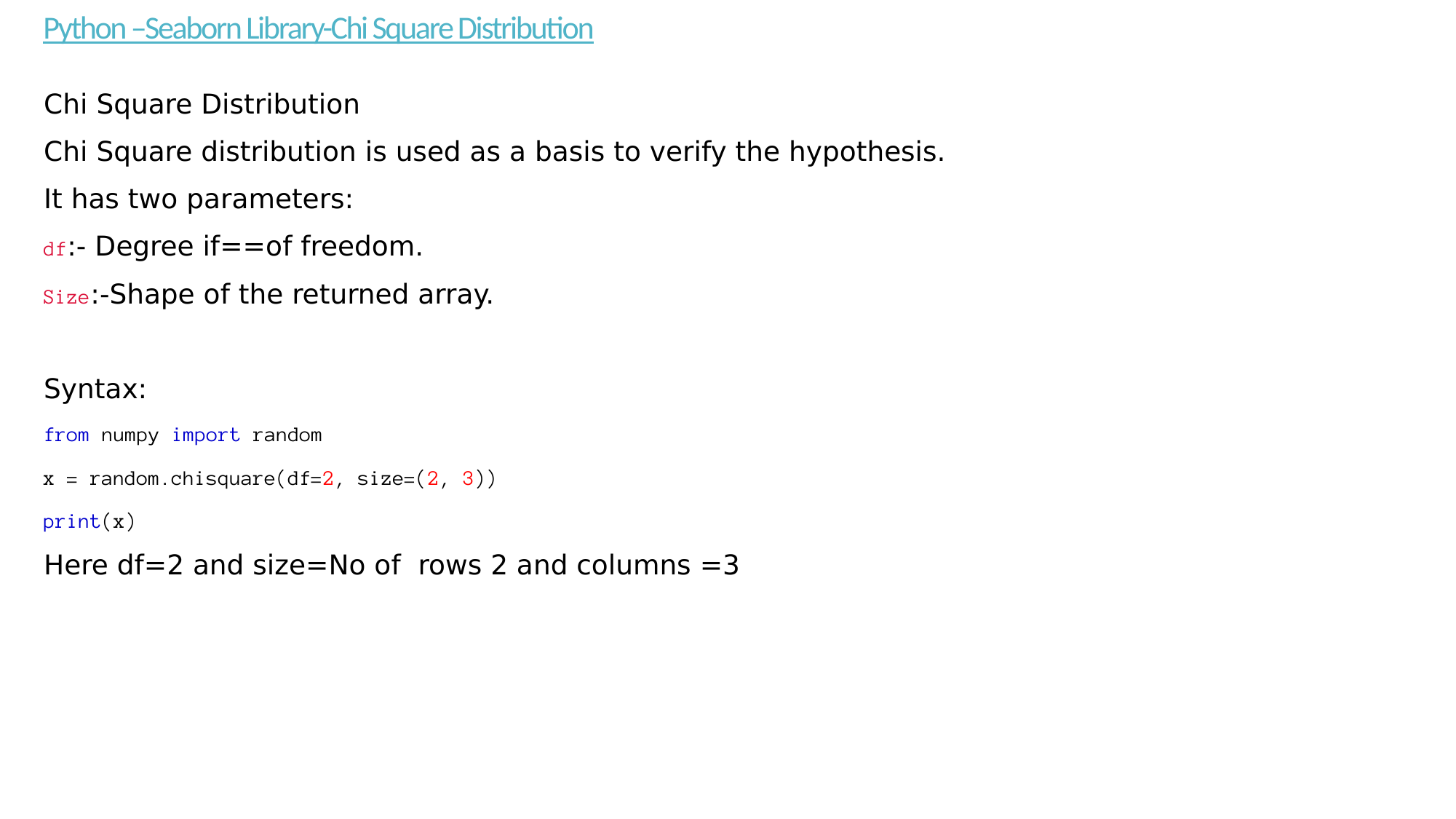

# Python –Seaborn Library-Chi Square Distribution
Chi Square Distribution
Chi Square distribution is used as a basis to verify the hypothesis.
It has two parameters:
df:- Degree if==of freedom.
Size:-Shape of the returned array.

Syntax:
from numpy import random
x = random.chisquare(df=2, size=(2, 3))
print(x)
Here df=2 and size=No of  rows 2 and columns =3